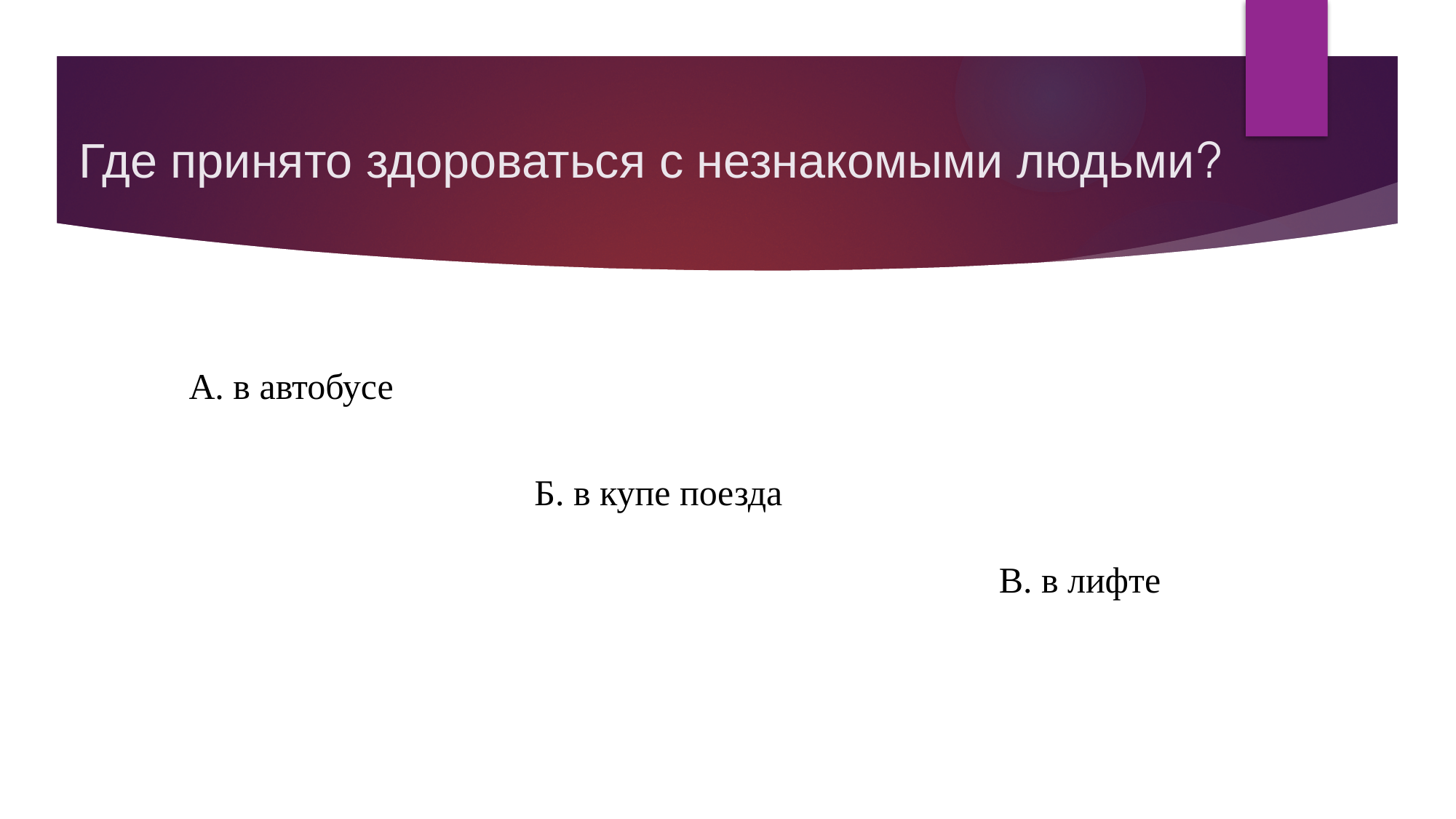

# Где принято здороваться с незнакомыми людьми?
А. в автобусе
Б. в купе поезда
В. в лифте